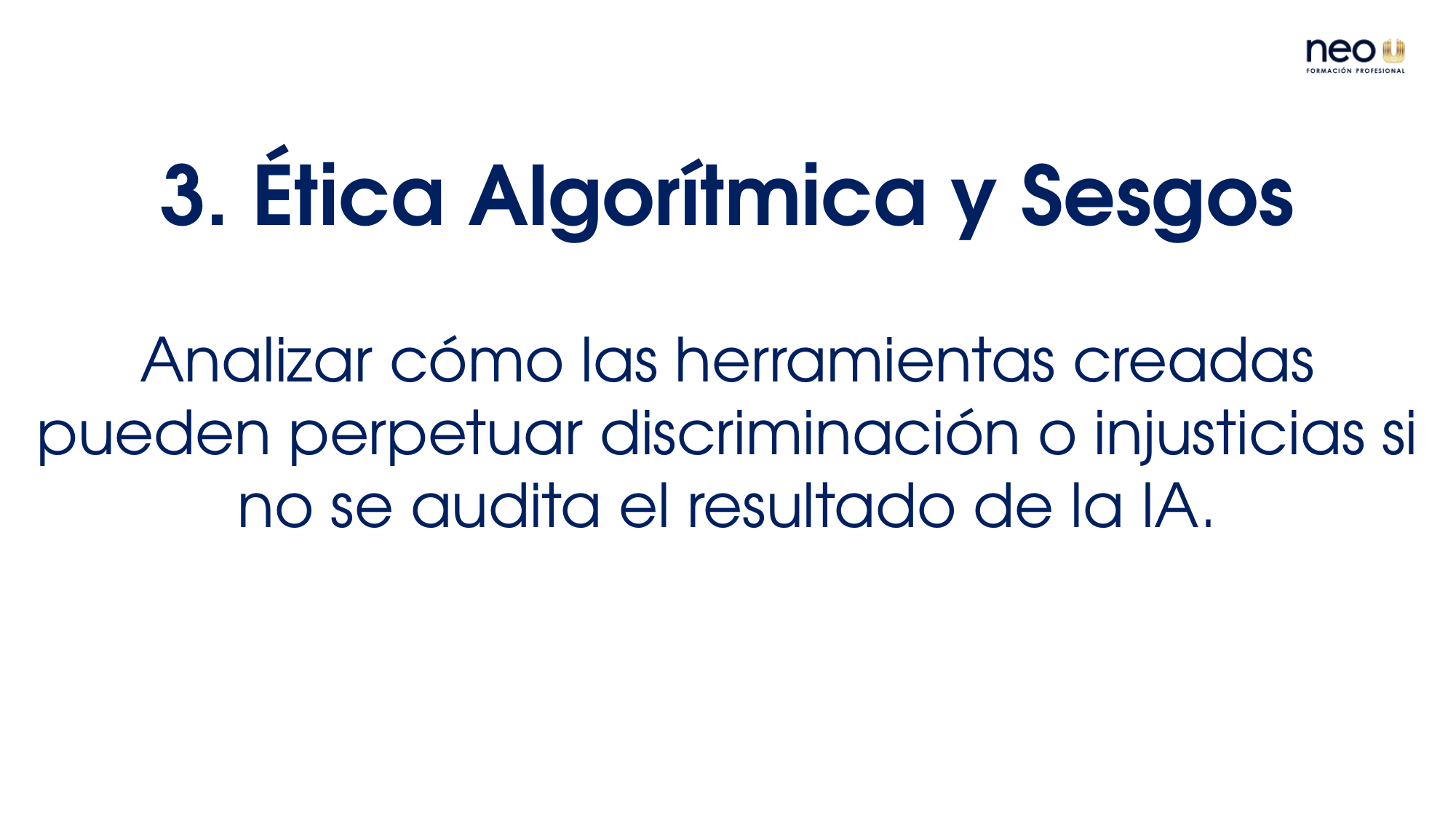

3. Ética Algorítmica y Sesgos
Analizar cómo las herramientas creadas pueden perpetuar discriminación o injusticias si no se audita el resultado de la IA.